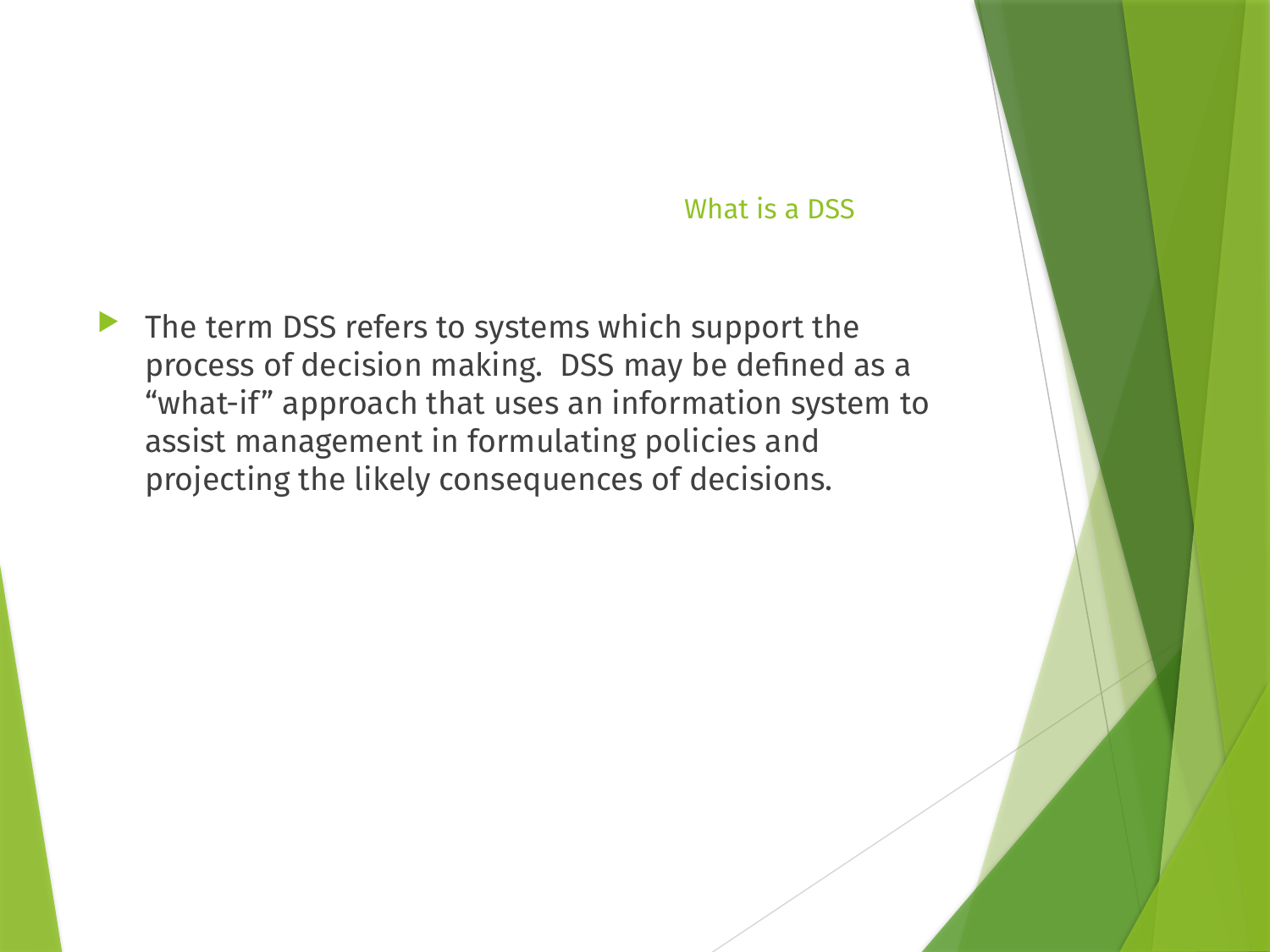

# What is a DSS
The term DSS refers to systems which support the process of decision making.  DSS may be defined as a “what-if” approach that uses an information system to assist management in formulating policies and projecting the likely consequences of decisions.